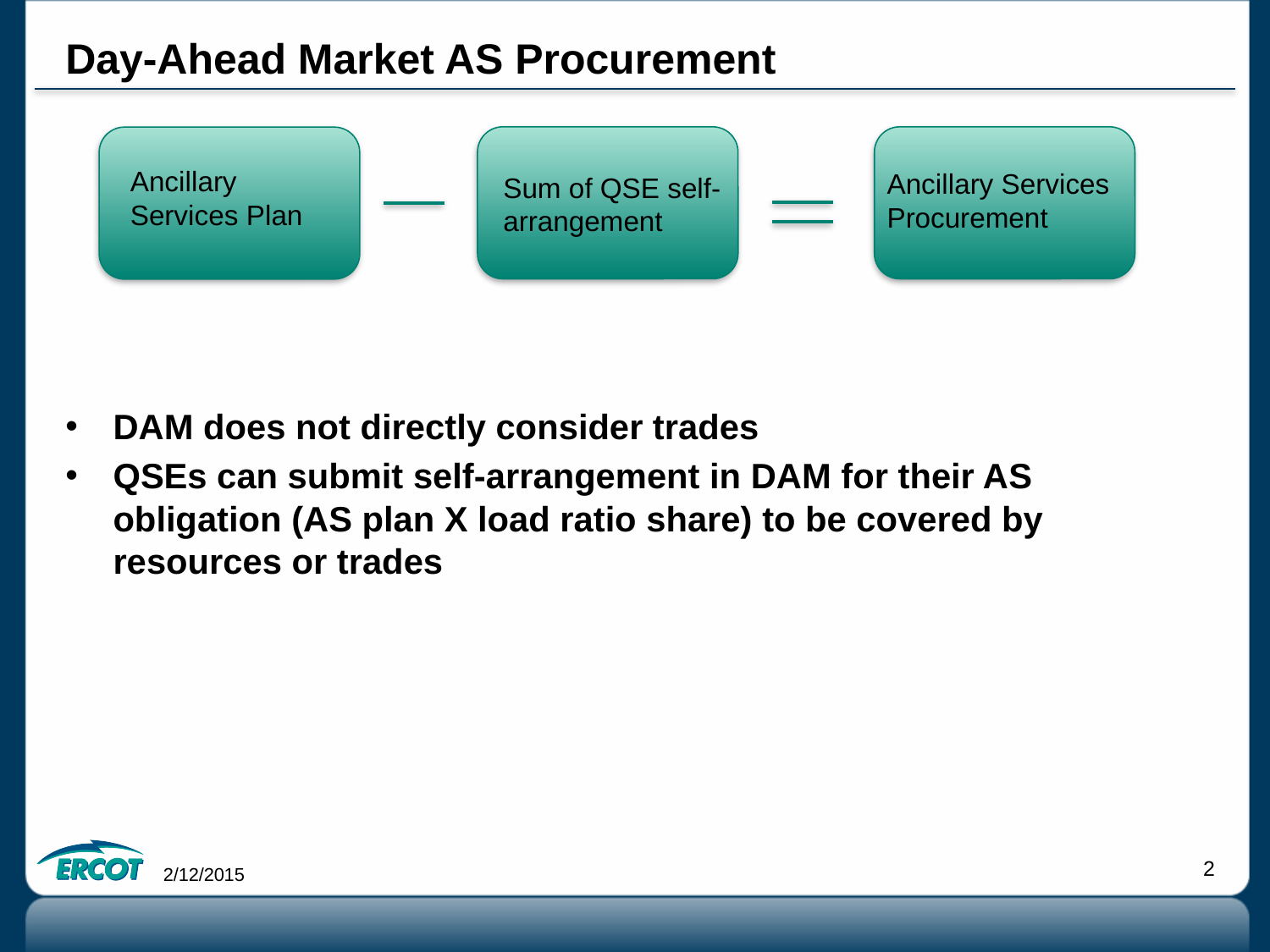

# Day-Ahead Market AS Procurement

Ancillary Services Plan
Ancillary Services Procurement
Sum of QSE self-arrangement
DAM does not directly consider trades
QSEs can submit self-arrangement in DAM for their AS obligation (AS plan X load ratio share) to be covered by resources or trades